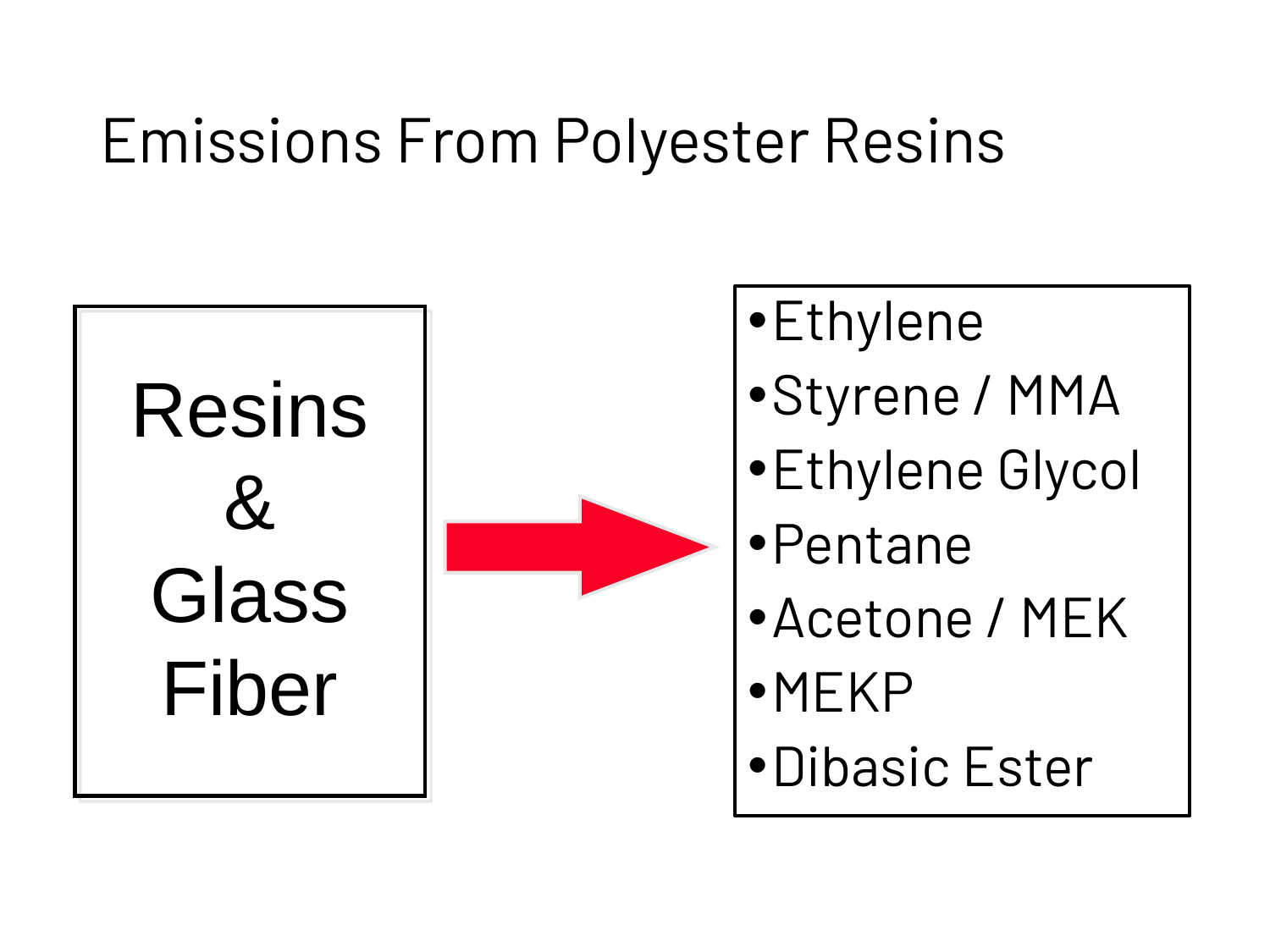

# Emissions From Polyester Resins
Ethylene
Styrene / MMA
Ethylene Glycol
Pentane
Acetone / MEK
MEKP
Dibasic Ester

Resins
&
Glass
Fiber